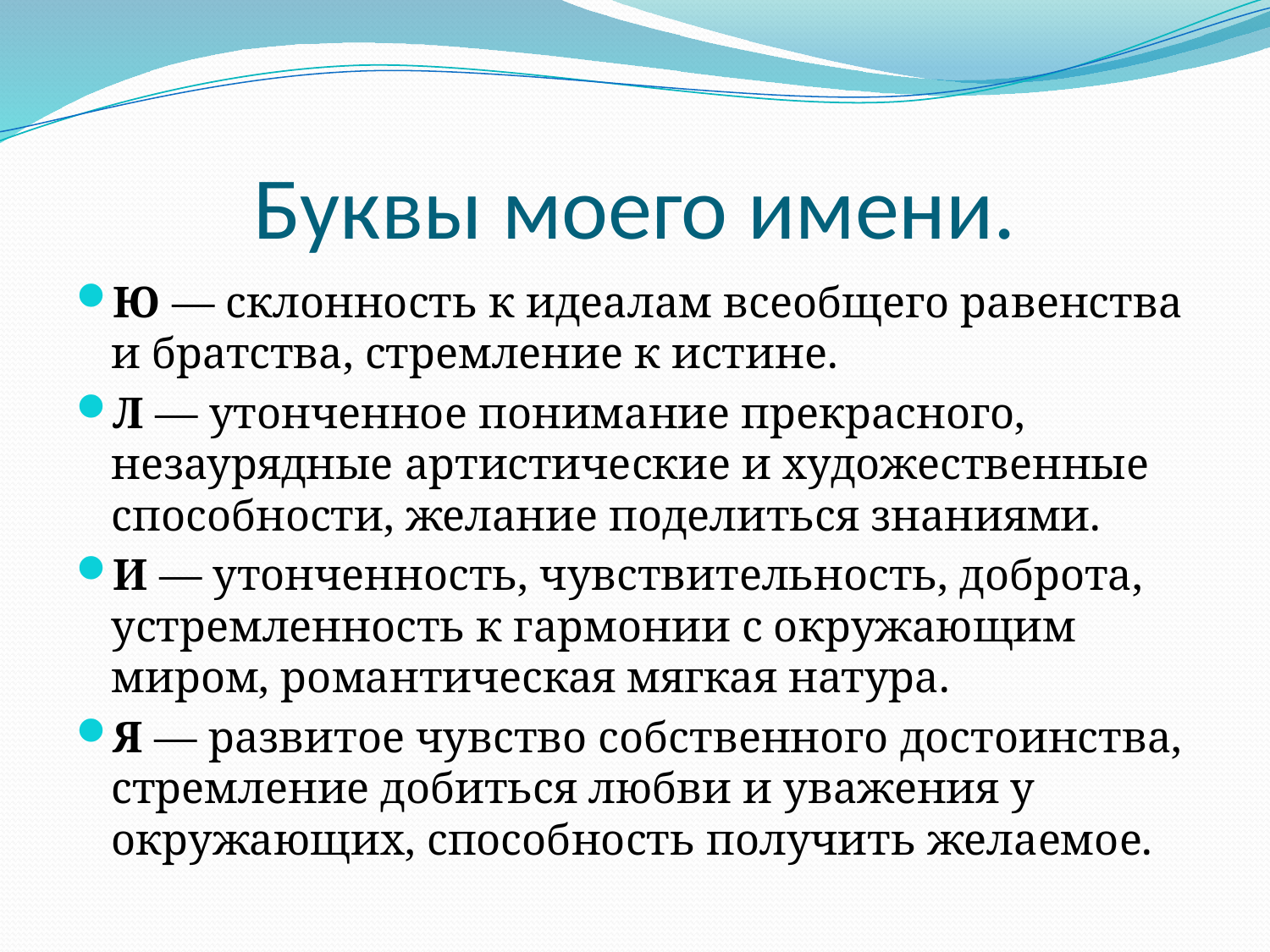

# Буквы моего имени.
Ю — склонность к идеалам всеобщего равенства и братства, стремление к истине.
Л — утонченное понимание прекрасного, незаурядные артистические и художественные способности, желание поделиться знаниями.
И — утонченность, чувствительность, доброта, устремленность к гармонии с окружающим миром, романтическая мягкая натура.
Я — развитое чувство собственного достоинства, стремление добиться любви и уважения у окружающих, способность получить желаемое.